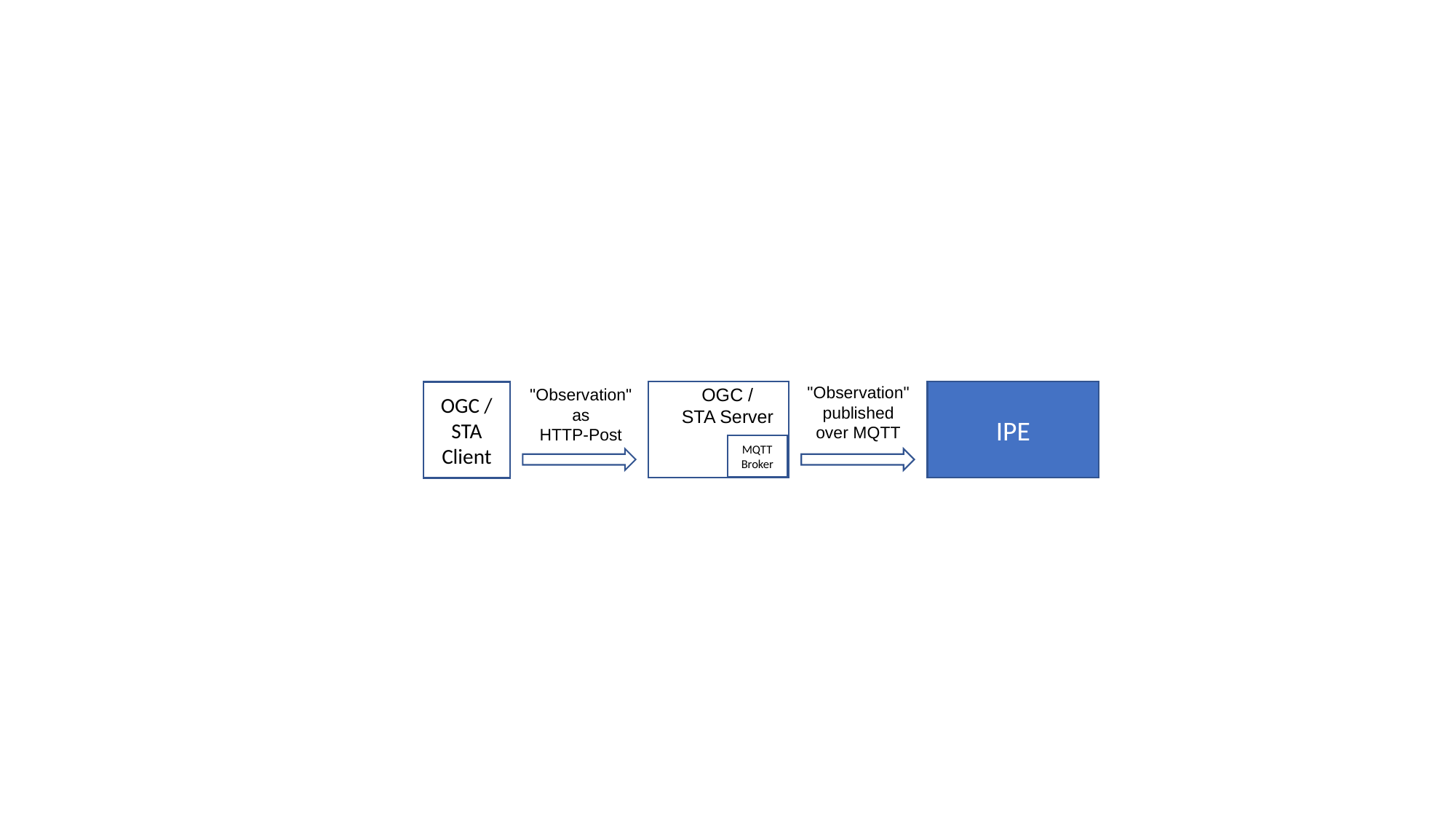

"Observation"
published
over MQTT
"Observation"
as
HTTP-Post

IPE
OGC / STA
Client
MQTT
Broker

OGC /
STA Server